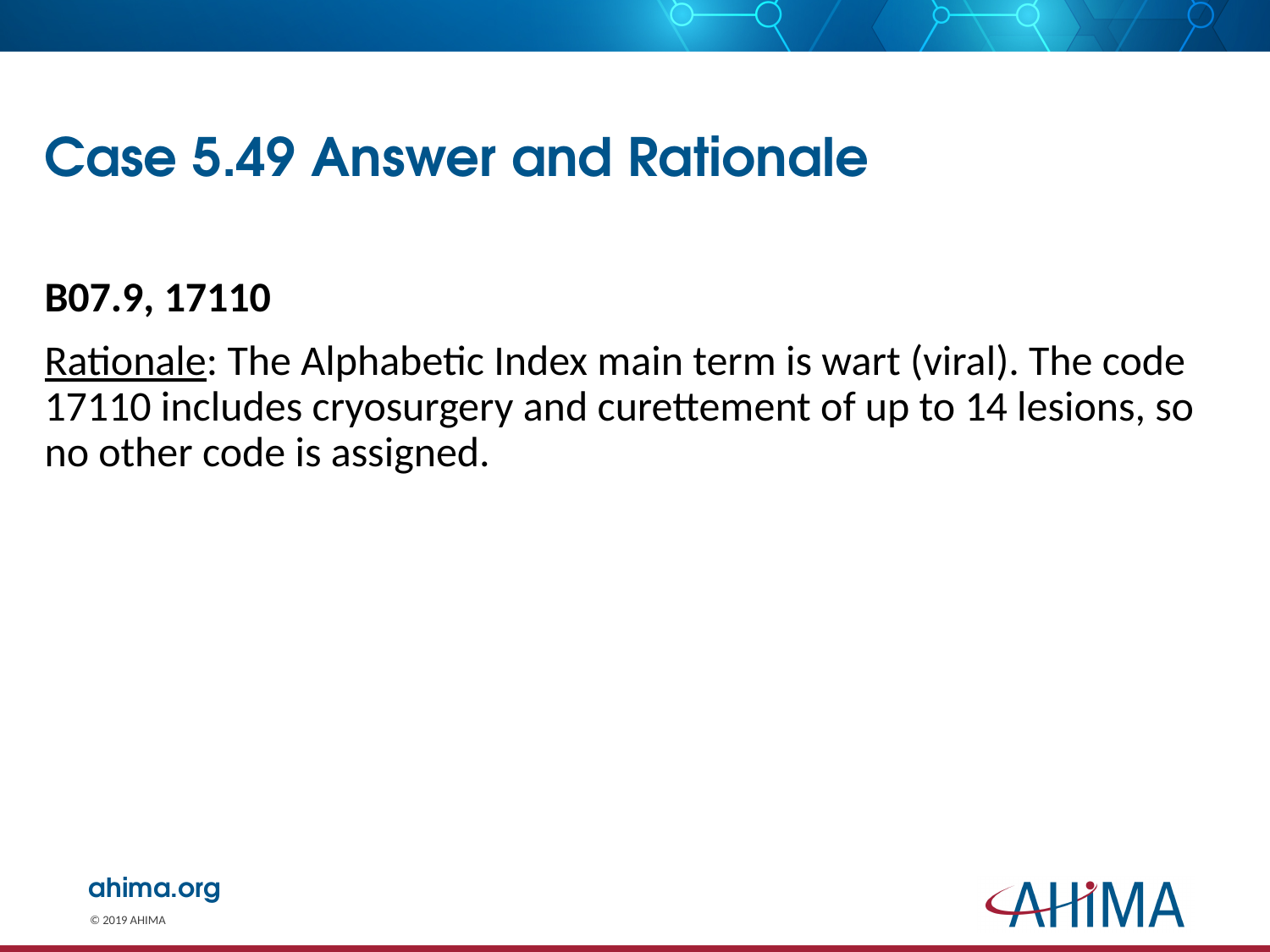

# Case 5.49 Answer and Rationale

B07.9, 17110
Rationale: The Alphabetic Index main term is wart (viral). The code 17110 includes cryosurgery and curettement of up to 14 lesions, so no other code is assigned.